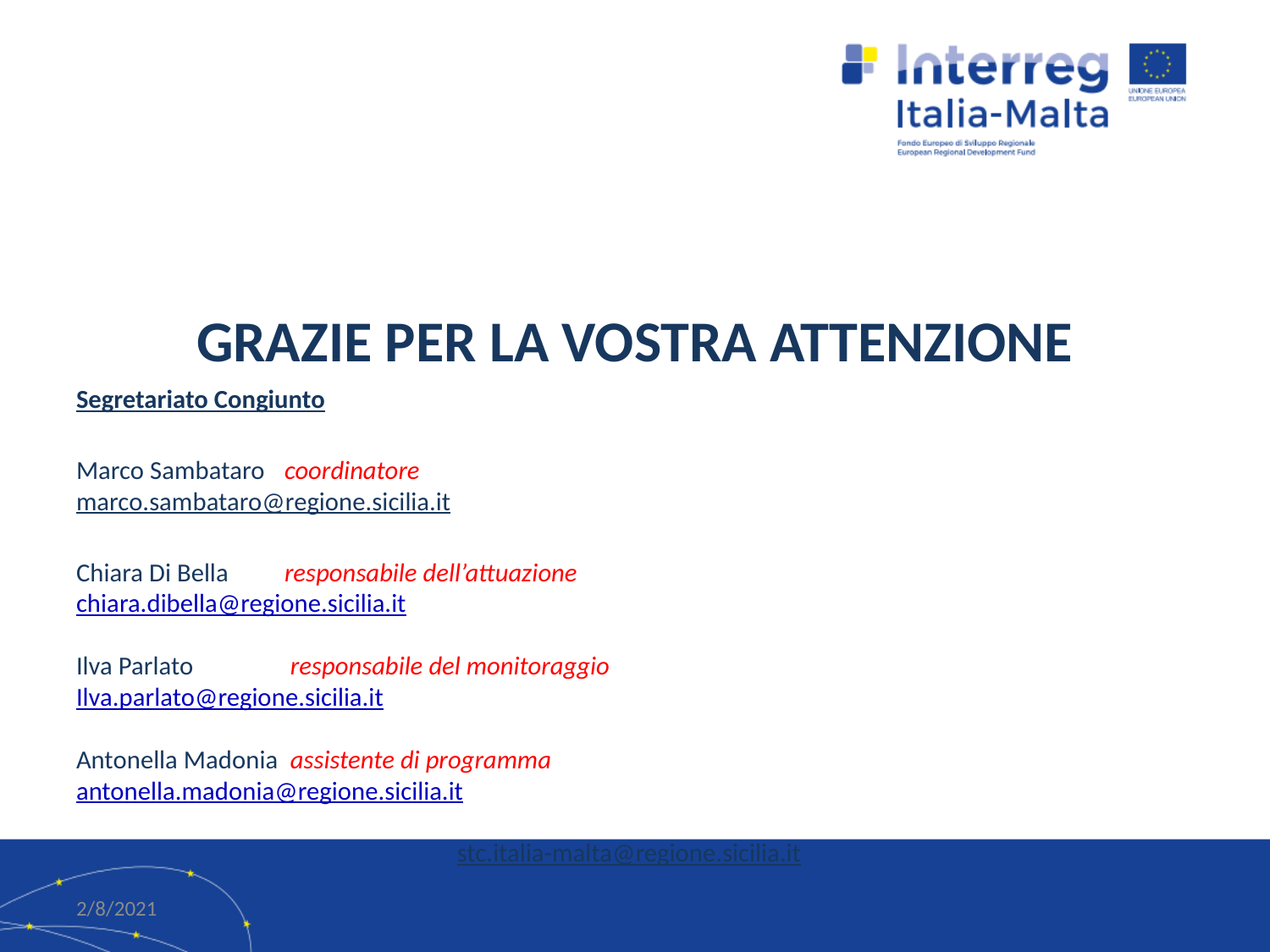

GRAZIE PER LA VOSTRA ATTENZIONE
Segretariato Congiunto

Marco Sambataro		coordinatore
marco.sambataro@regione.sicilia.it

Chiara Di Bella		responsabile dell’attuazione
chiara.dibella@regione.sicilia.it

Ilva Parlato		 responsabile del monitoraggio
Ilva.parlato@regione.sicilia.it

Antonella Madonia		 assistente di programma
antonella.madonia@regione.sicilia.it

stc.italia-malta@regione.sicilia.it
2/8/2021

45